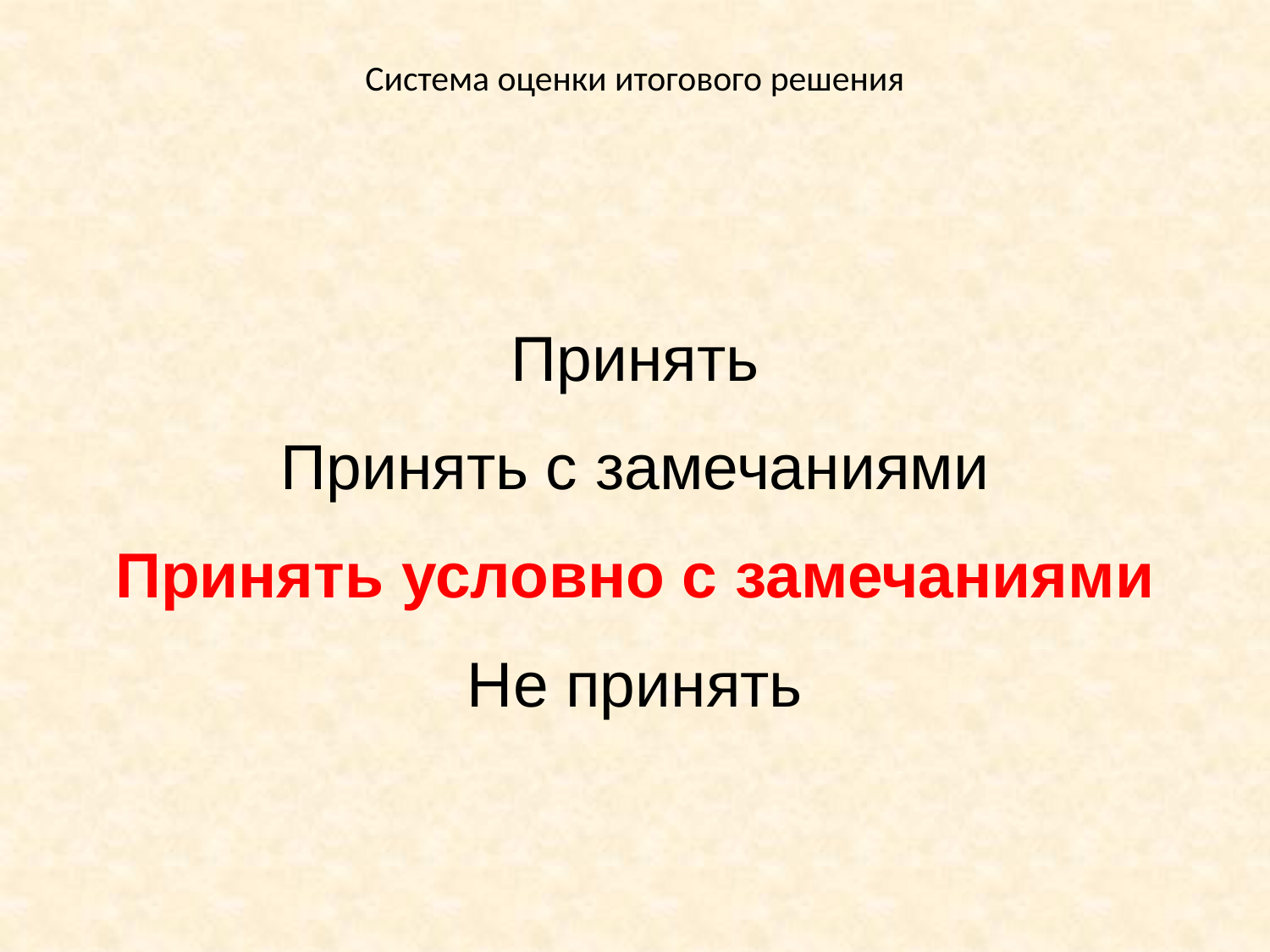

# Система оценки итогового решения

Принять

Принять с замечаниями

Принять условно с замечаниями

Не принять